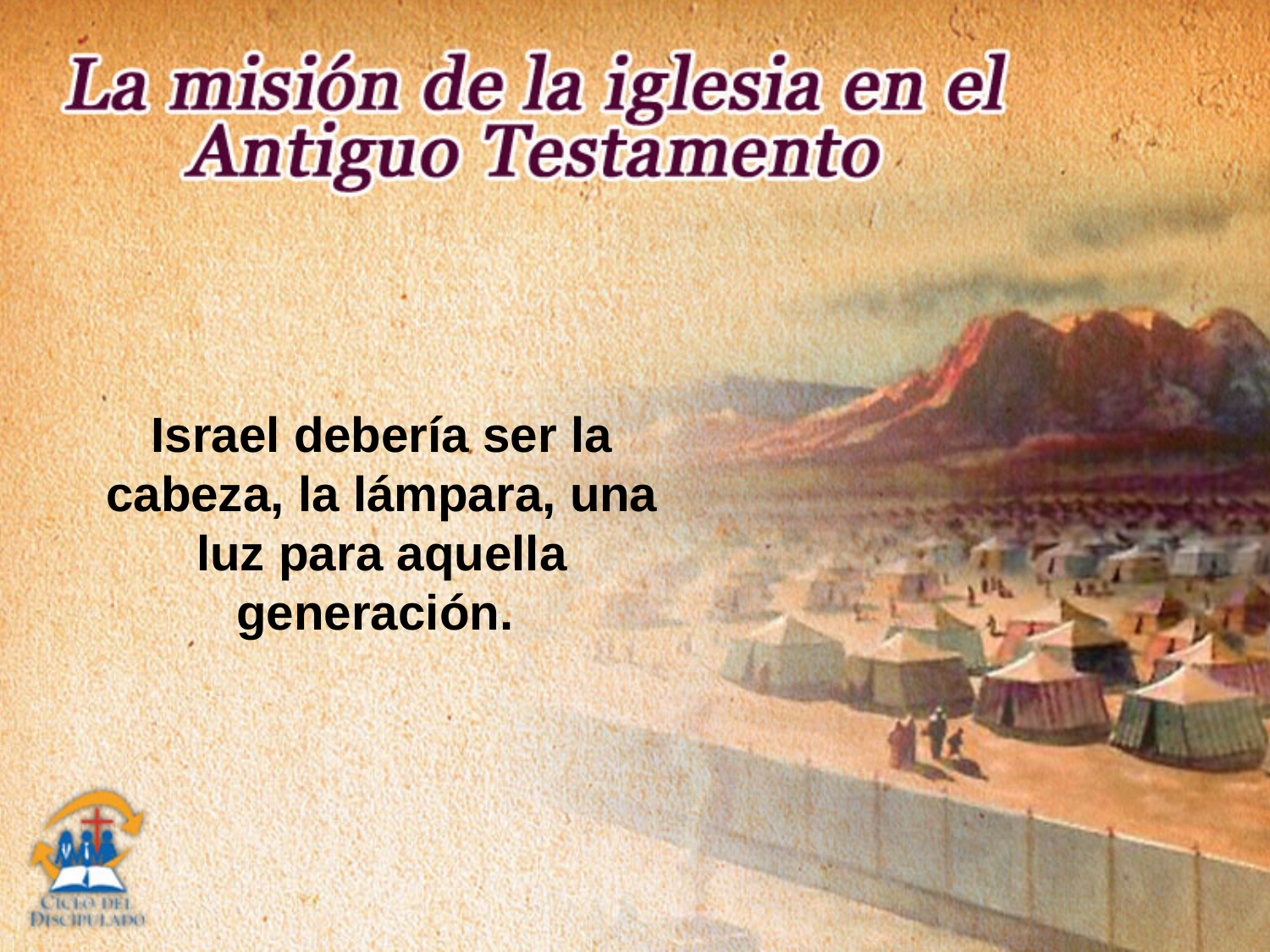

Israel debería ser la cabeza, la lámpara, una luz para aquella generación.